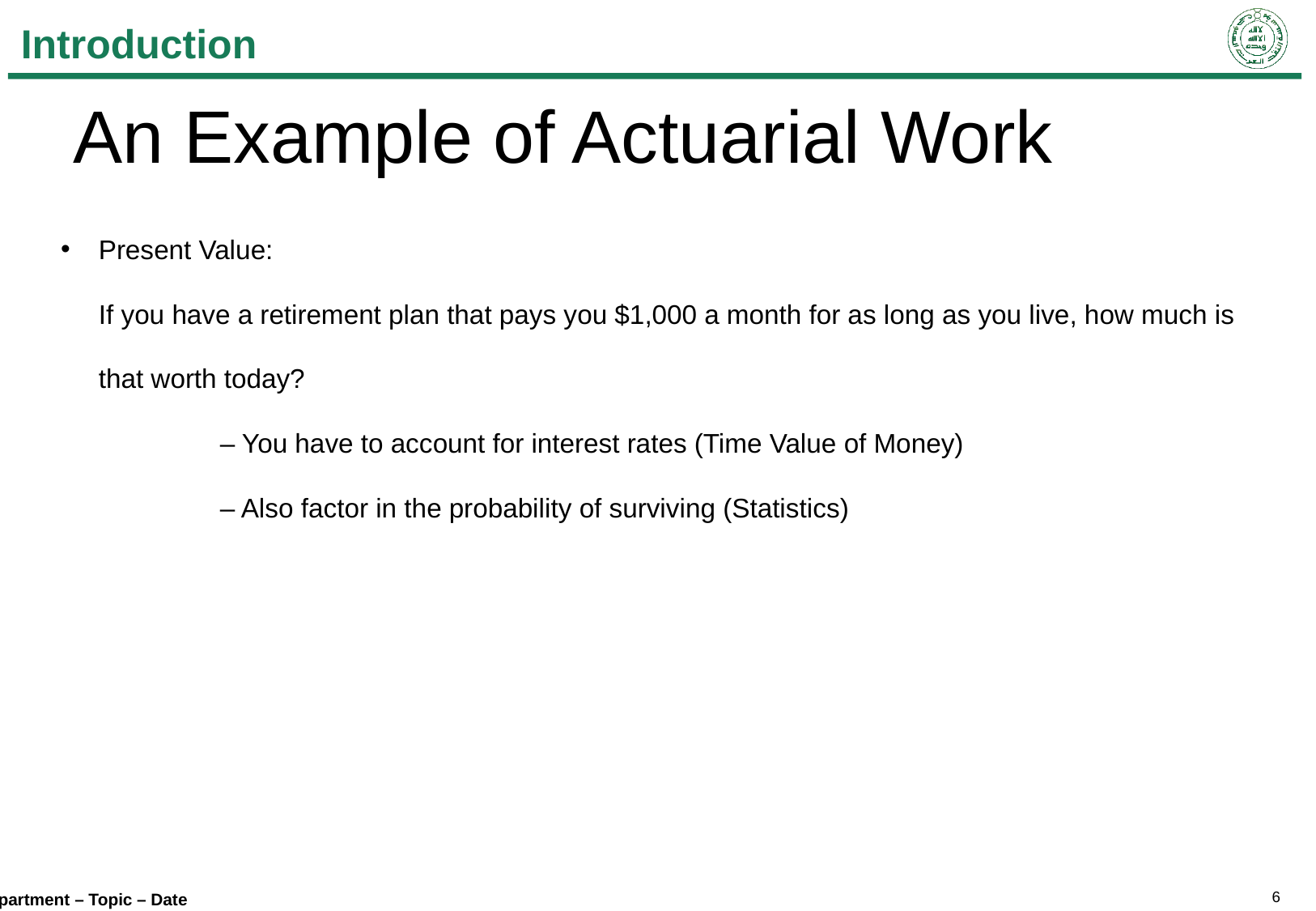

# Introduction
An Example of Actuarial Work
Present Value:
If you have a retirement plan that pays you $1,000 a month for as long as you live, how much is that worth today?
	– You have to account for interest rates (Time Value of Money)
	– Also factor in the probability of surviving (Statistics)